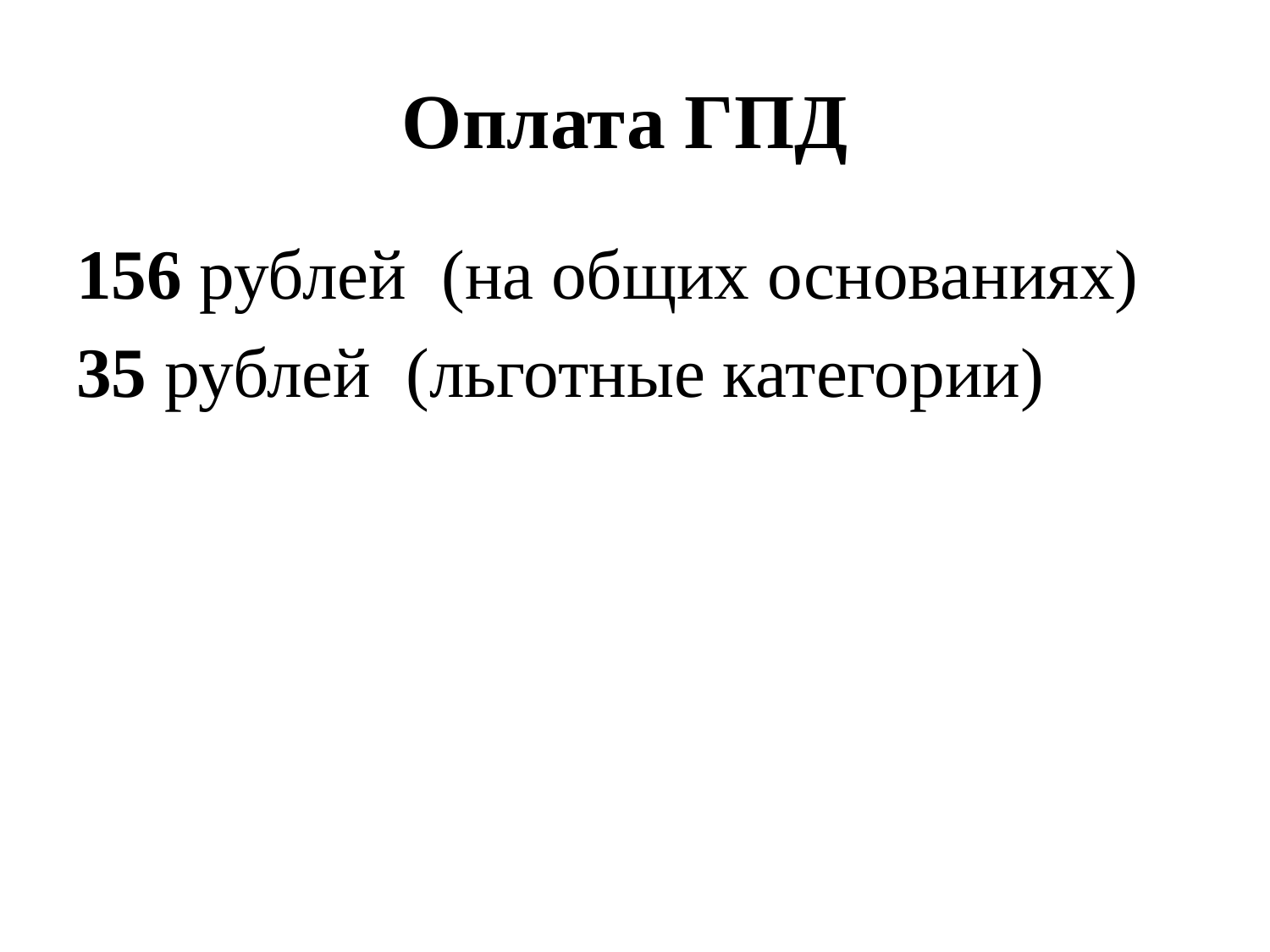

# Оплата ГПД
156 рублей  (на общих основаниях)
35 рублей  (льготные категории)